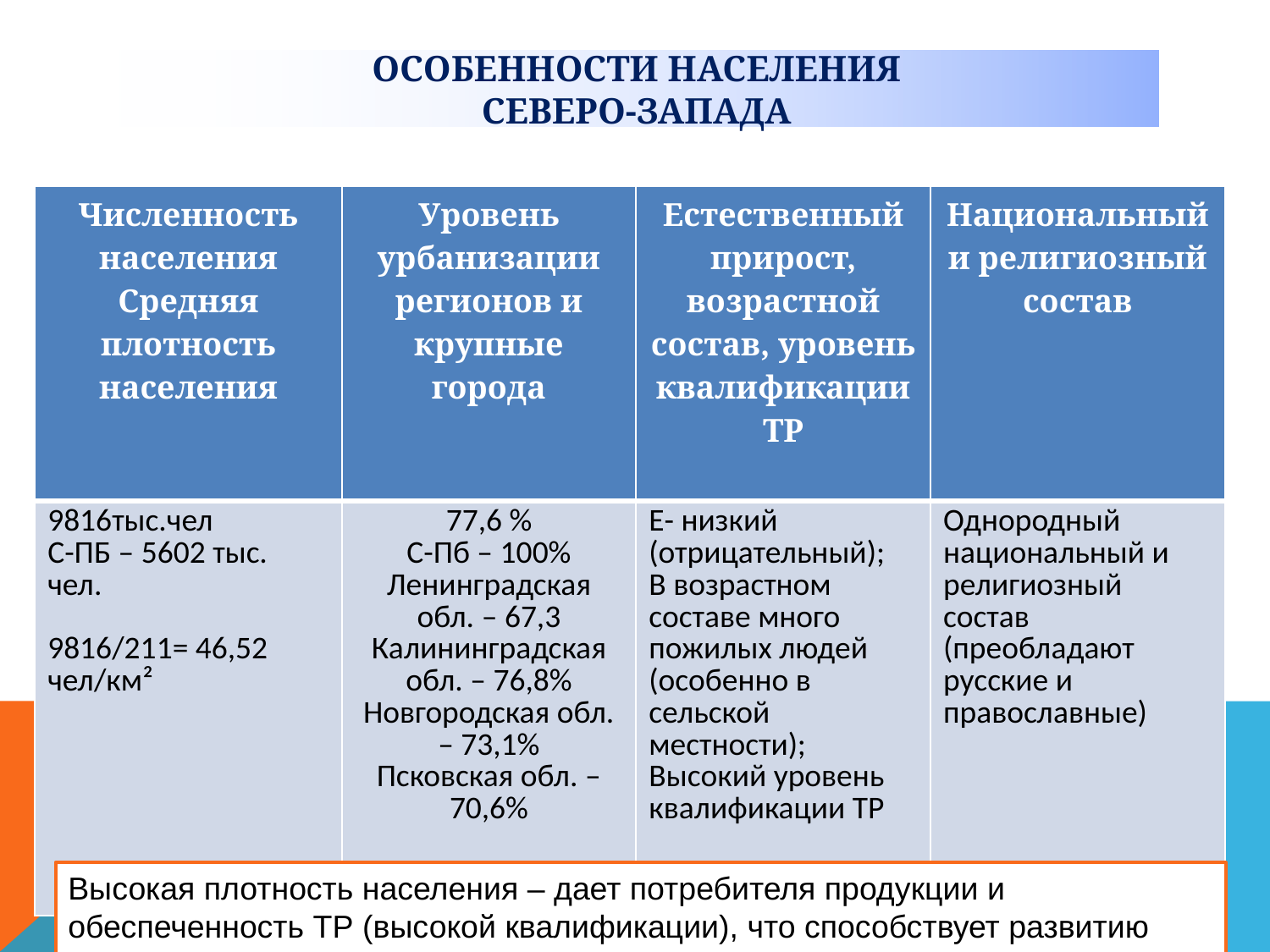

# Особенности населения
Северо-Запада
| Численность населения Средняя плотность населения | Уровень урбанизации регионов и крупные города | Естественный прирост, возрастной состав, уровень квалификации ТР | Национальный и религиозный состав |
| --- | --- | --- | --- |
| 9816тыс.чел С-ПБ – 5602 тыс. чел. 9816/211= 46,52 чел/км² | 77,6 % С-Пб – 100% Ленинградская обл. – 67,3 Калининградская обл. – 76,8% Новгородская обл. – 73,1% Псковская обл. – 70,6% | Е- низкий (отрицательный); В возрастном составе много пожилых людей (особенно в сельской местности); Высокий уровень квалификации ТР | Однородный национальный и религиозный состав (преобладают русские и православные) |
Высокая плотность населения – дает потребителя продукции и обеспеченность ТР (высокой квалификации), что способствует развитию района